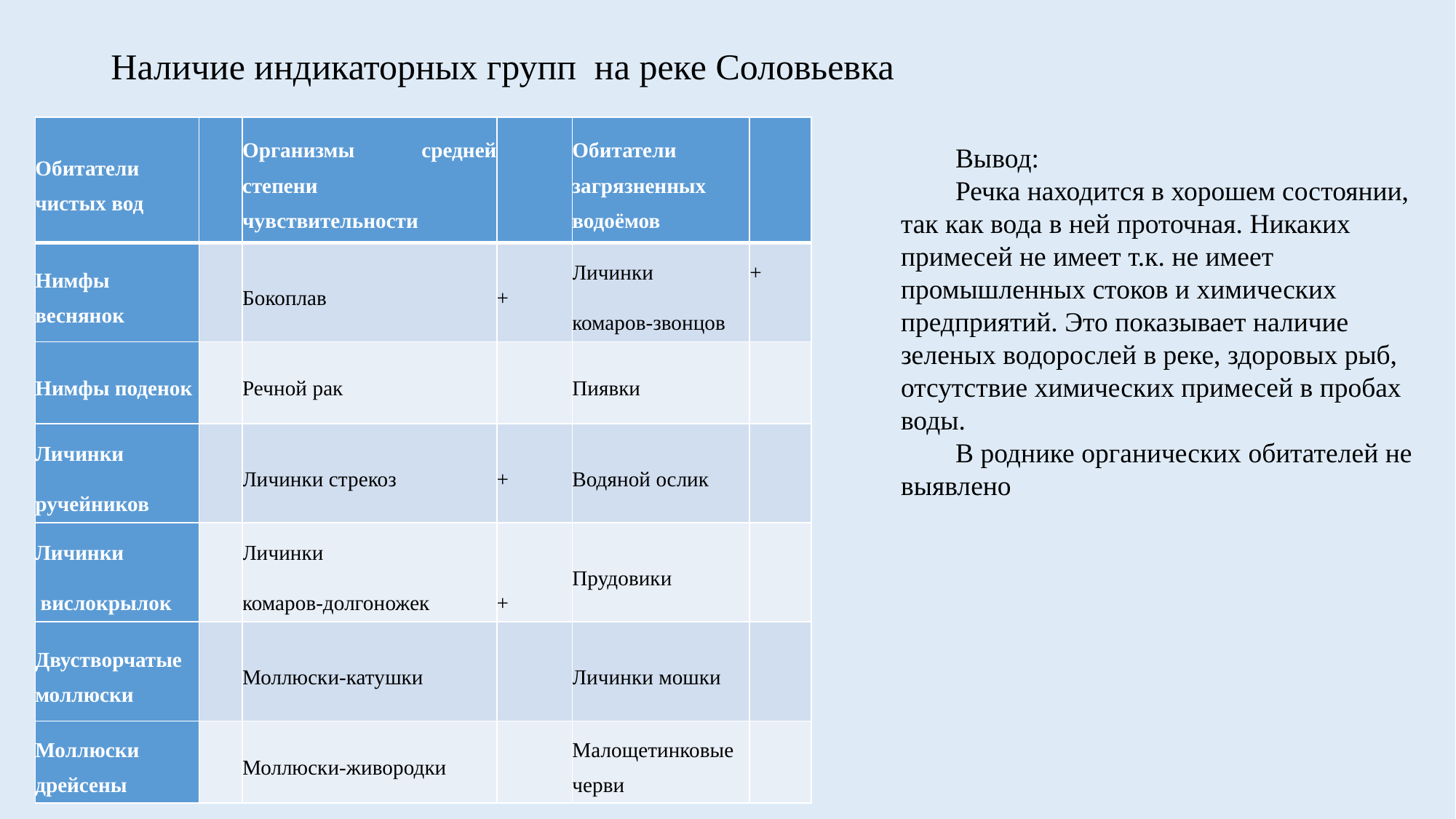

# Наличие индикаторных групп  на реке Соловьевка
| Обитатели чистых вод |  | Организмы средней степени чувствительности |  | Обитатели загрязненных водоёмов |  |
| --- | --- | --- | --- | --- | --- |
| Нимфы веснянок |  | Бокоплав | + | Личинки комаров-звонцов | + |
| Нимфы поденок |  | Речной рак |  | Пиявки |  |
| Личинки ручейников |  | Личинки стрекоз | + | Водяной ослик |  |
| Личинки вислокрылок |  | Личинки комаров-долгоножек | + | Прудовики |  |
| Двустворчатые моллюски |  | Моллюски-катушки |  | Личинки мошки |  |
| Моллюски дрейсены |  | Моллюски-живородки |  | Малощетинковые черви |  |

Вывод:
Речка находится в хорошем состоянии, так как вода в ней проточная. Никаких примесей не имеет т.к. не имеет промышленных стоков и химических предприятий. Это показывает наличие зеленых водорослей в реке, здоровых рыб, отсутствие химических примесей в пробах воды.
В роднике органических обитателей не выявлено